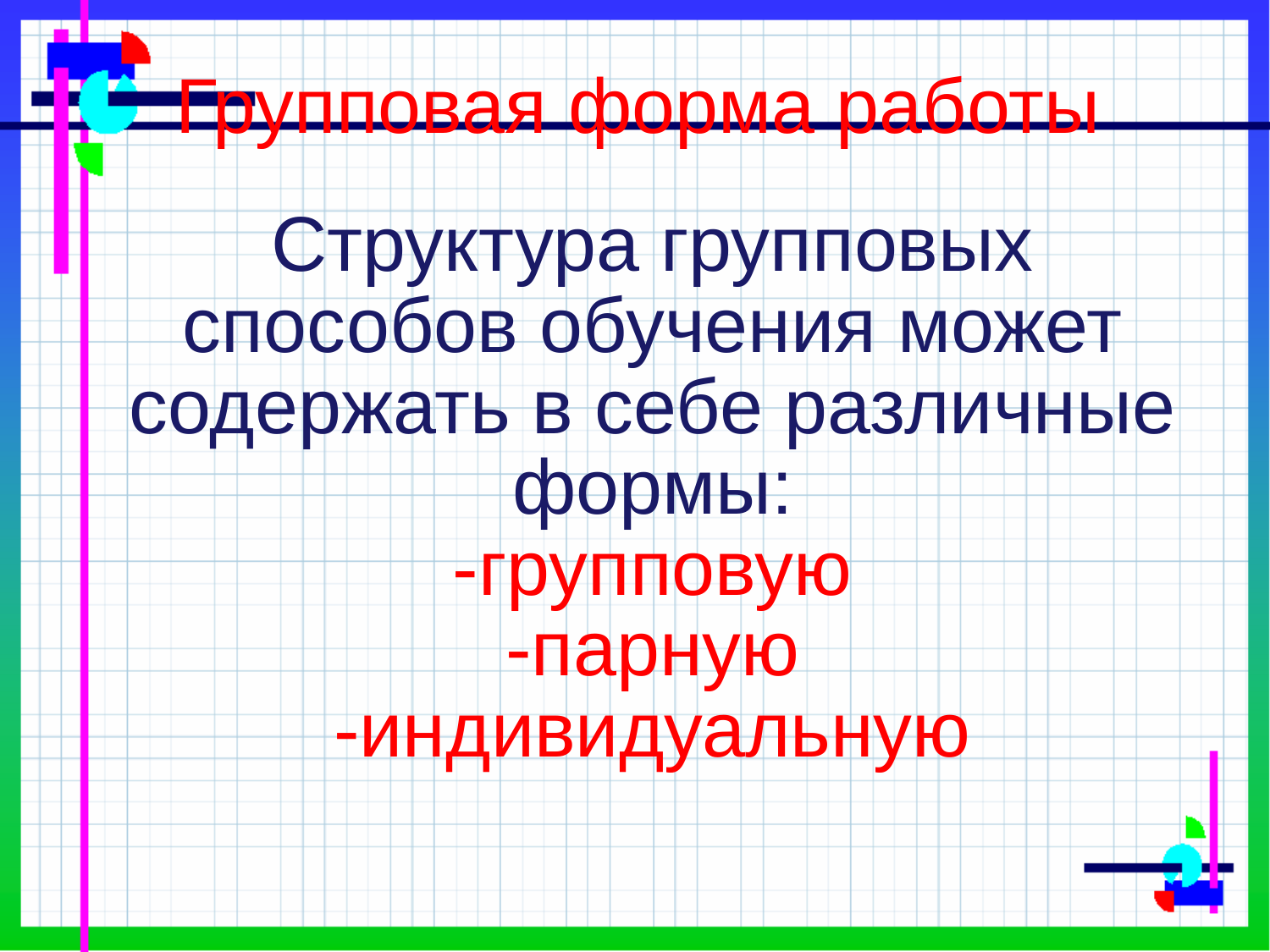

Групповая форма работы
# Структура групповых способов обучения может содержать в себе различные формы: -групповую -парную -индивидуальную